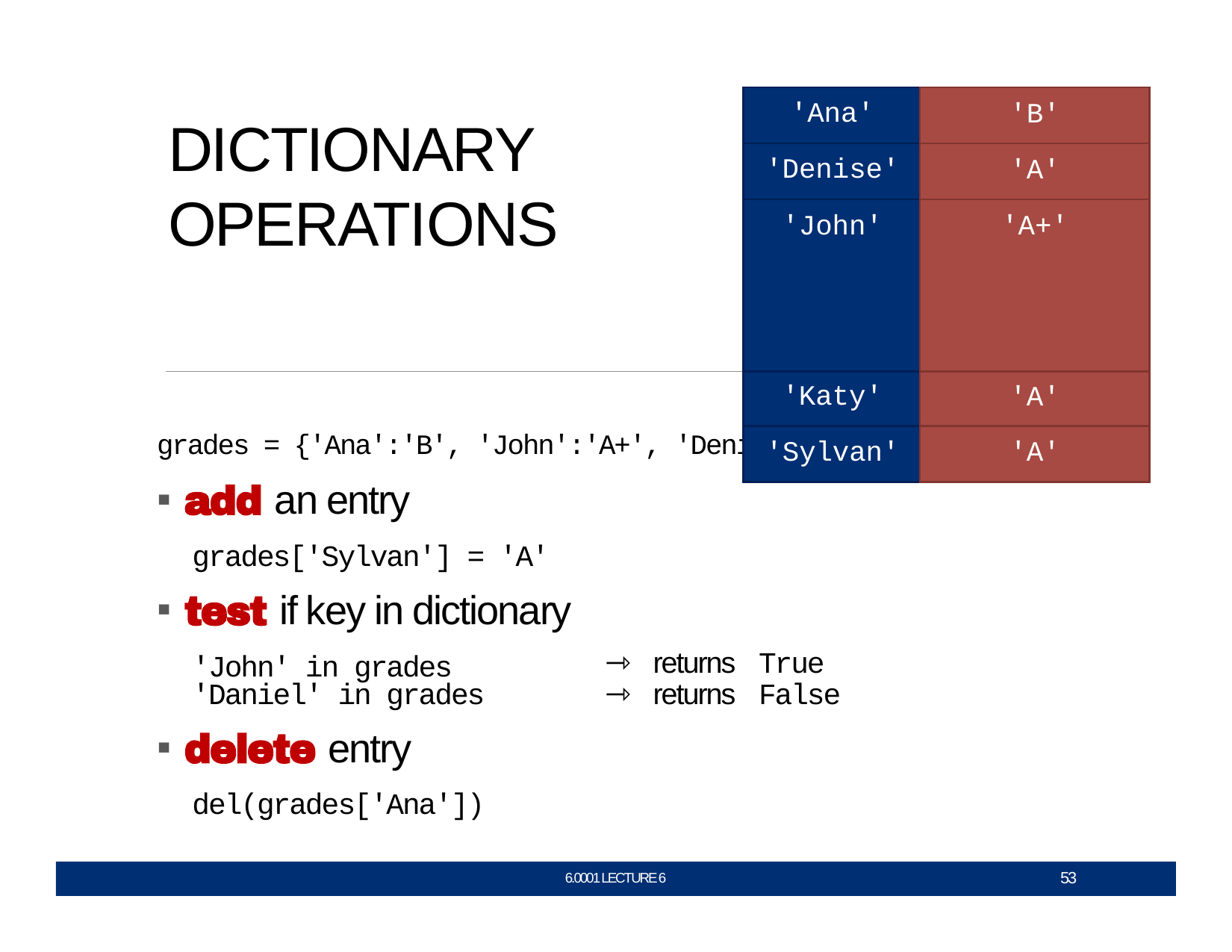

| DICTIONARY OPERATIONS | 'Ana' | 'B' |
| --- | --- | --- |
|  | 'Denise' | 'A' |
|  | 'John' | 'A+' |
|  | 'Katy' | 'A' |
|  | 'Sylvan' | 'A' |
grades = {'Ana':'B', 'John':'A+', 'Denise':'A', 'Katy':'A'}
add an entry
grades['Sylvan'] = 'A'
test if key in dictionary
'John' in grades  'Daniel' in grades
delete entry
del(grades['Ana'])
⇾ 	returns	True
⇾ 	returns	False
53
6.0001 LECTURE 6